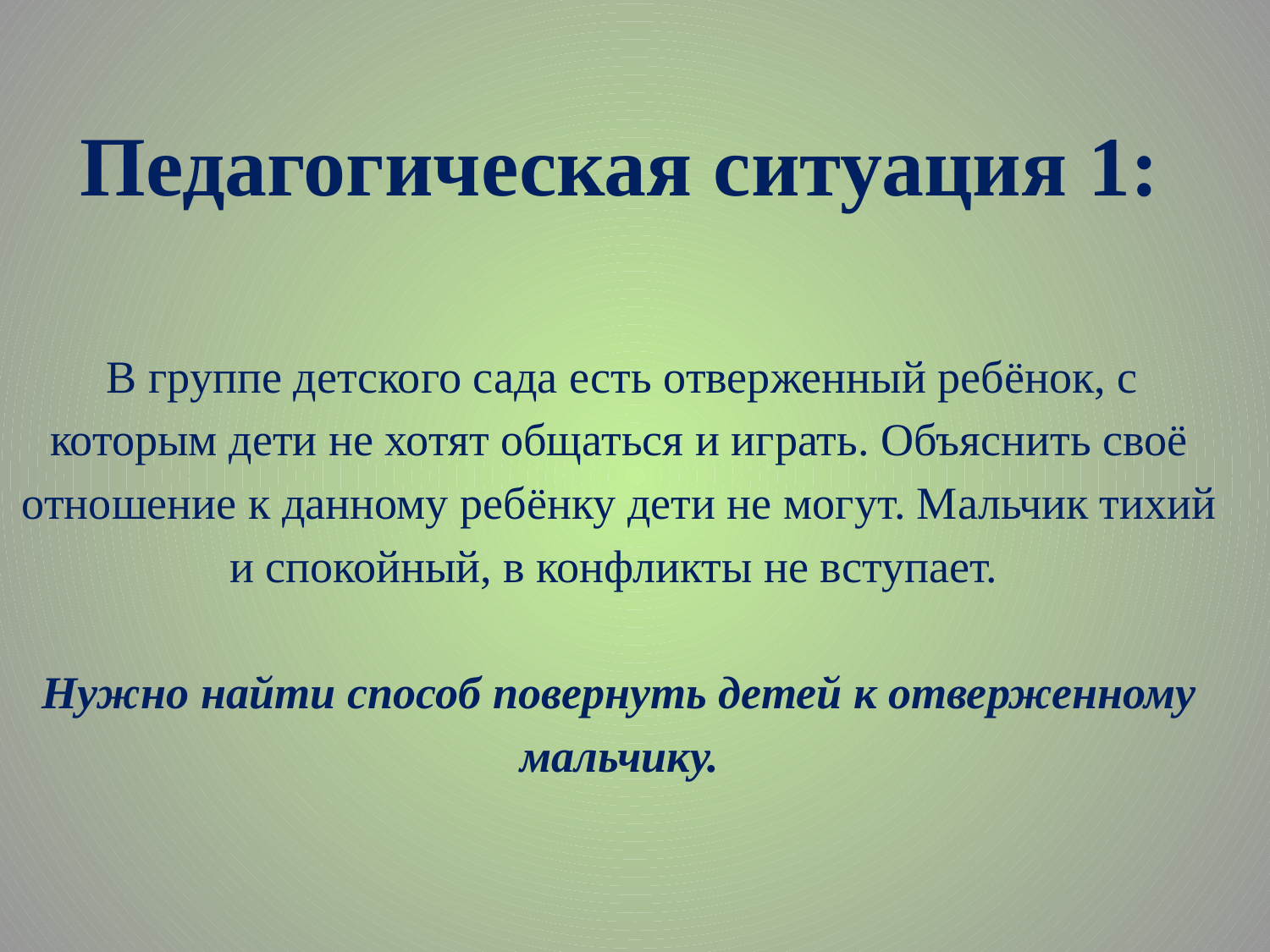

# Педагогическая ситуация 1:  В группе детского сада есть отверженный ребёнок, с которым дети не хотят общаться и играть. Объяснить своё отношение к данному ребёнку дети не могут. Мальчик тихий и спокойный, в конфликты не вступает. Нужно найти способ повернуть детей к отверженному мальчику.